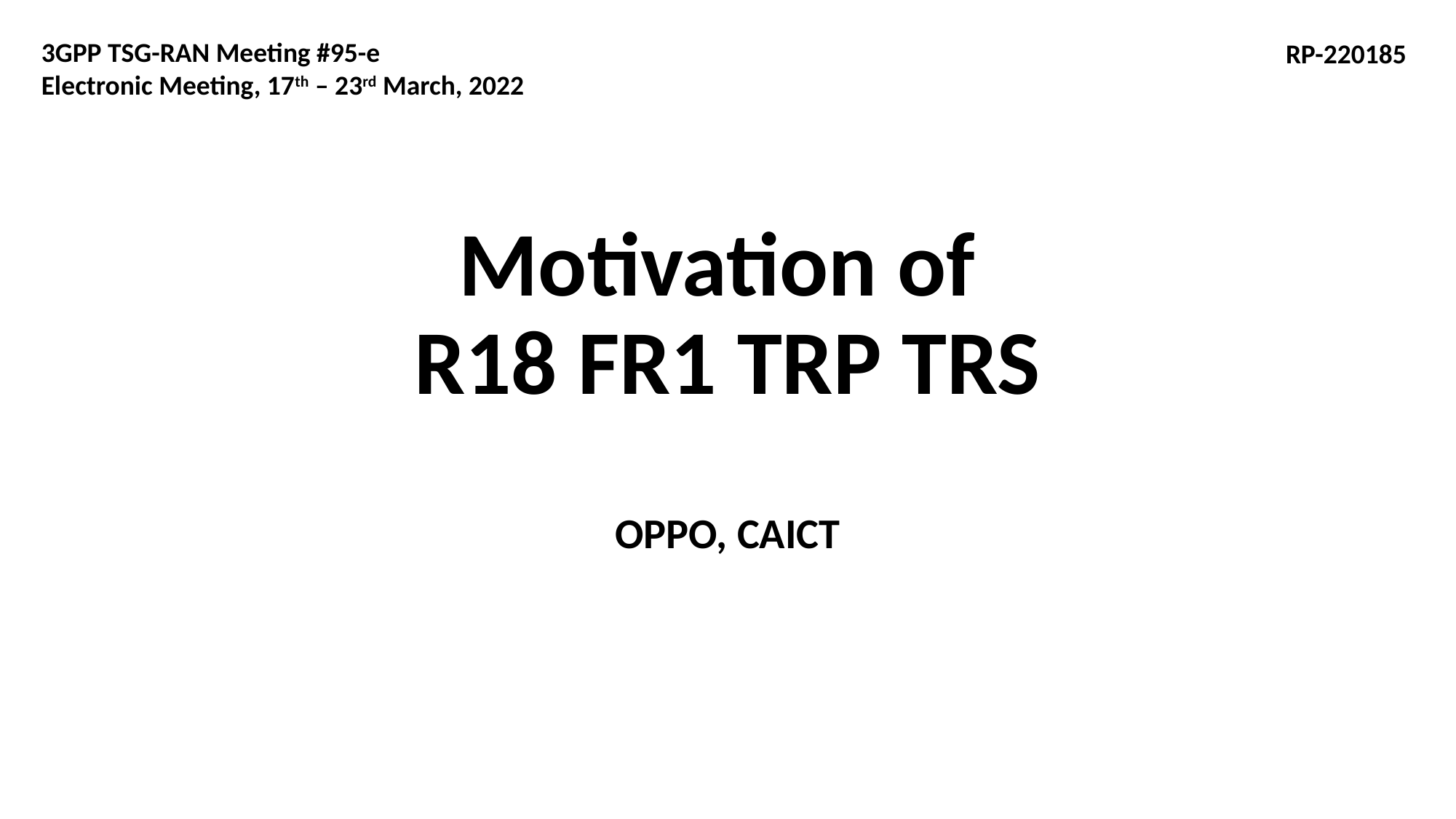

3GPP TSG-RAN Meeting #95-e
Electronic Meeting, 17th – 23rd March, 2022
RP-220185
# Motivation of R18 FR1 TRP TRS
OPPO, CAICT